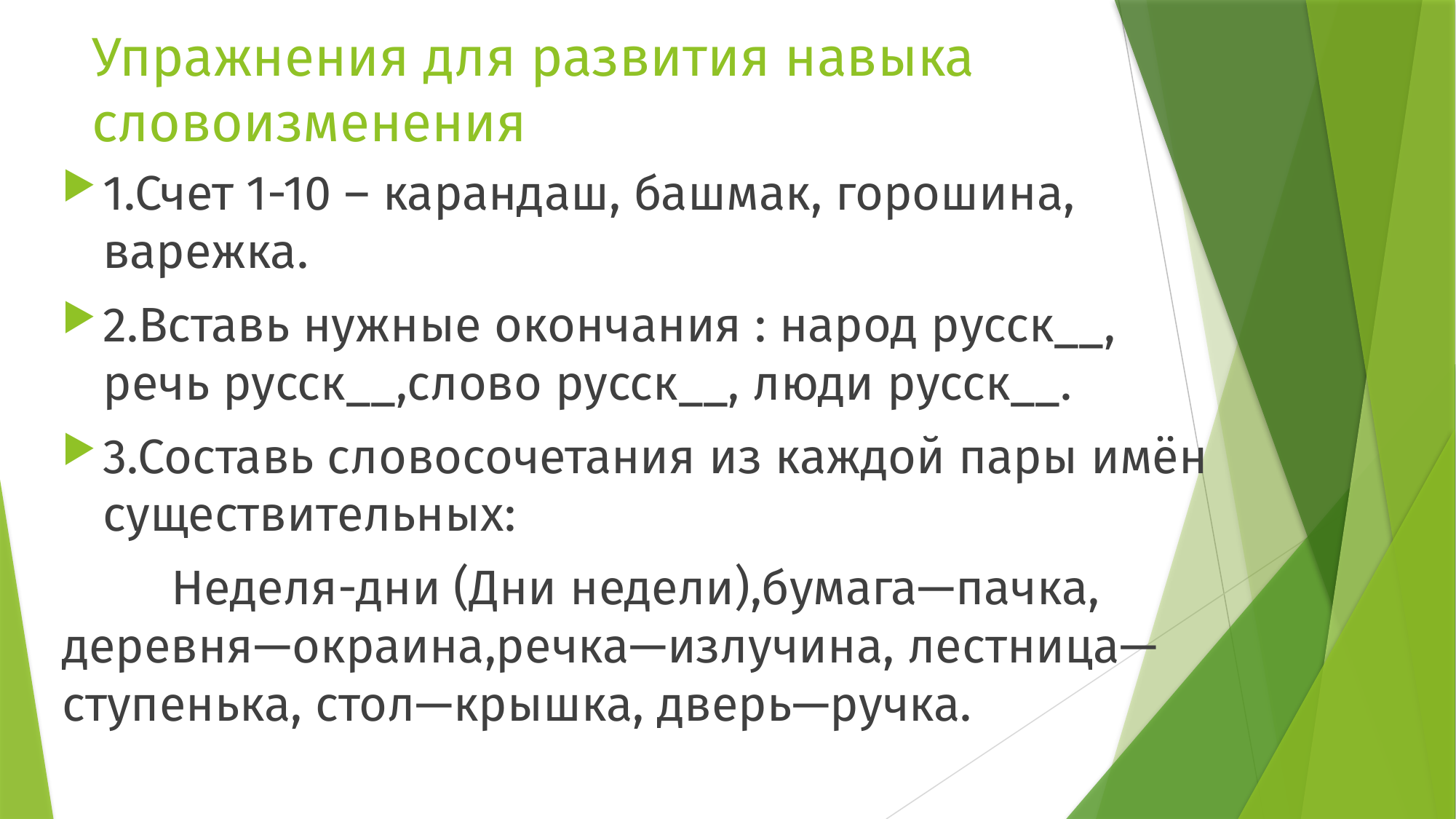

# Упражнения для развития навыка словоизменения
1.Счет 1-10 – карандаш, башмак, горошина, варежка.
2.Вставь нужные окончания : народ русск__, речь русск__,слово русск__, люди русск__.
3.Составь словосочетания из каждой пары имён существительных:
	Неделя-дни (Дни недели),бумага—пачка, деревня—окраина,речка—излучина, лестница—ступенька, стол—крышка, дверь—ручка.